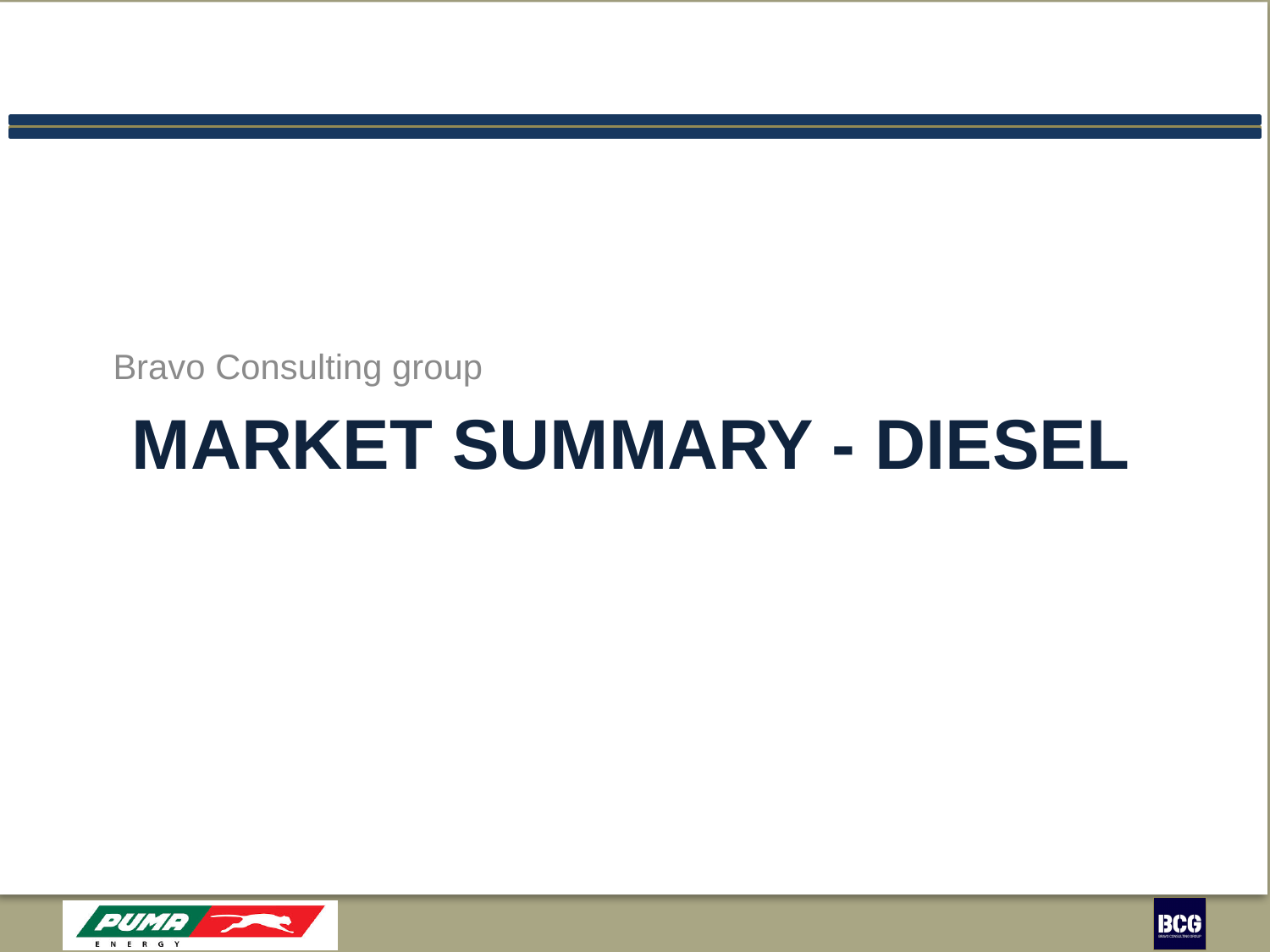

Bravo Consulting group
# Market summary - diesel